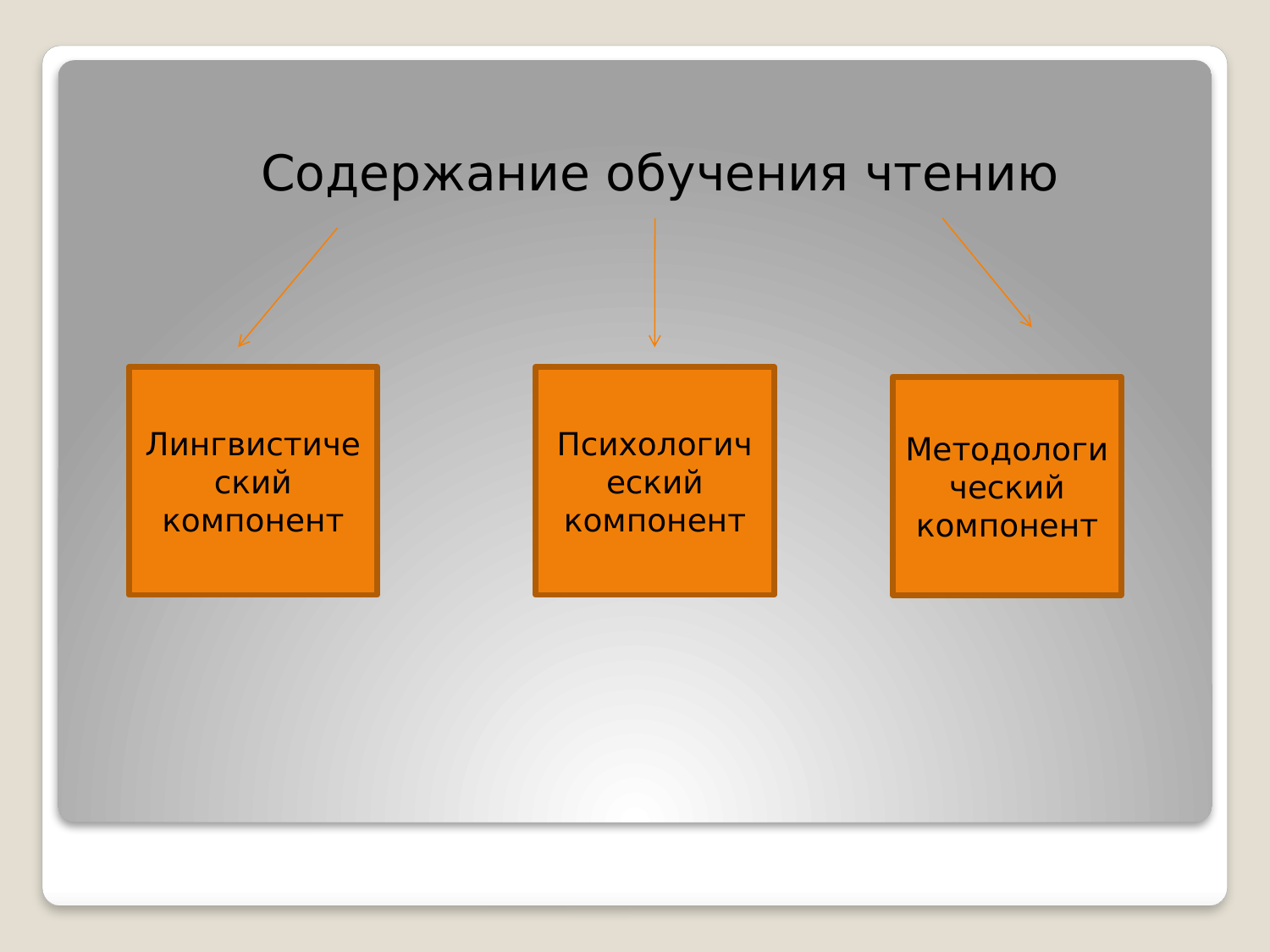

Содержание обучения чтению
Лингвистический компонент
Психологический компонент
Методологический компонент